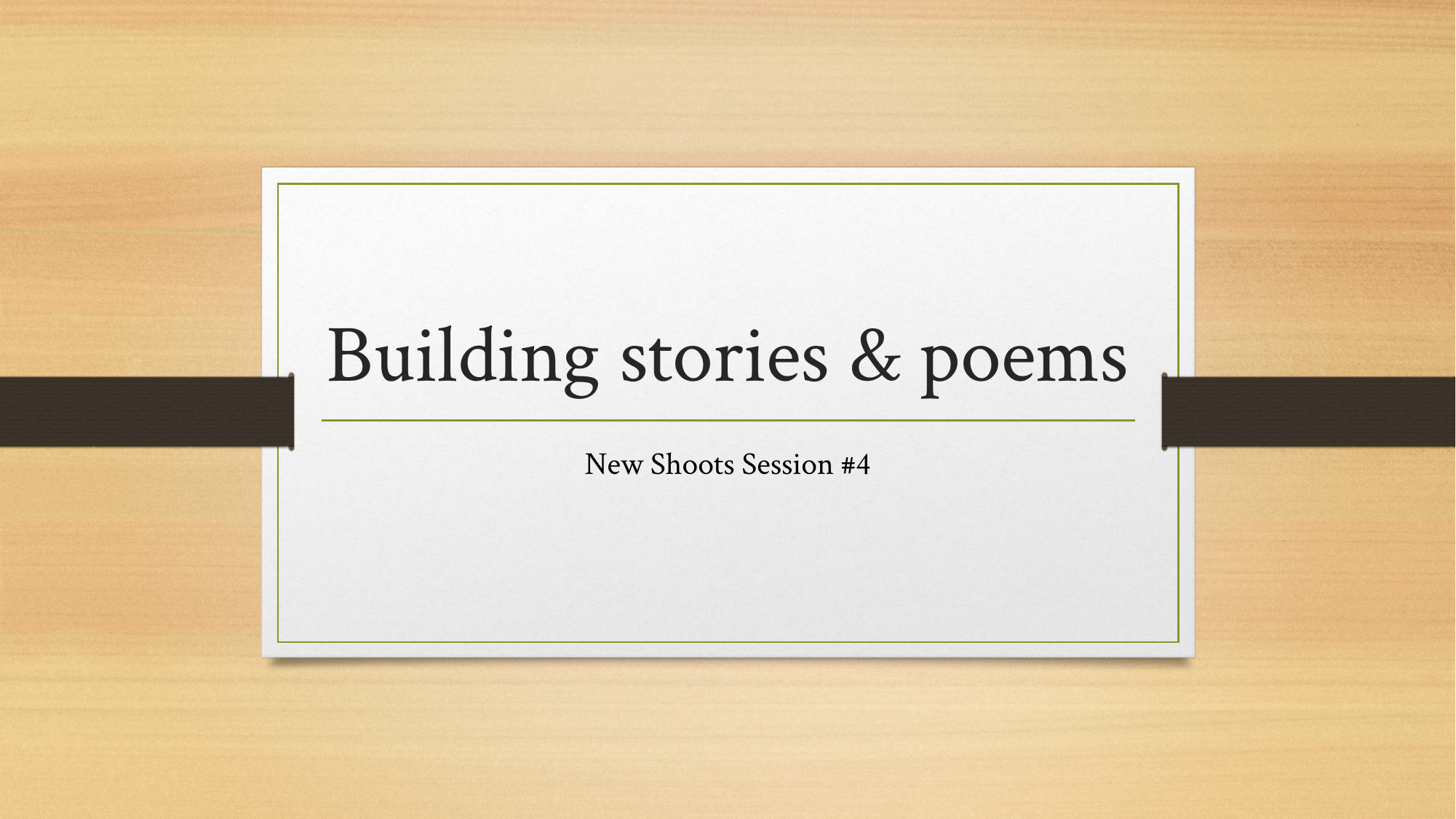

# Building stories & poems
New Shoots Session #4